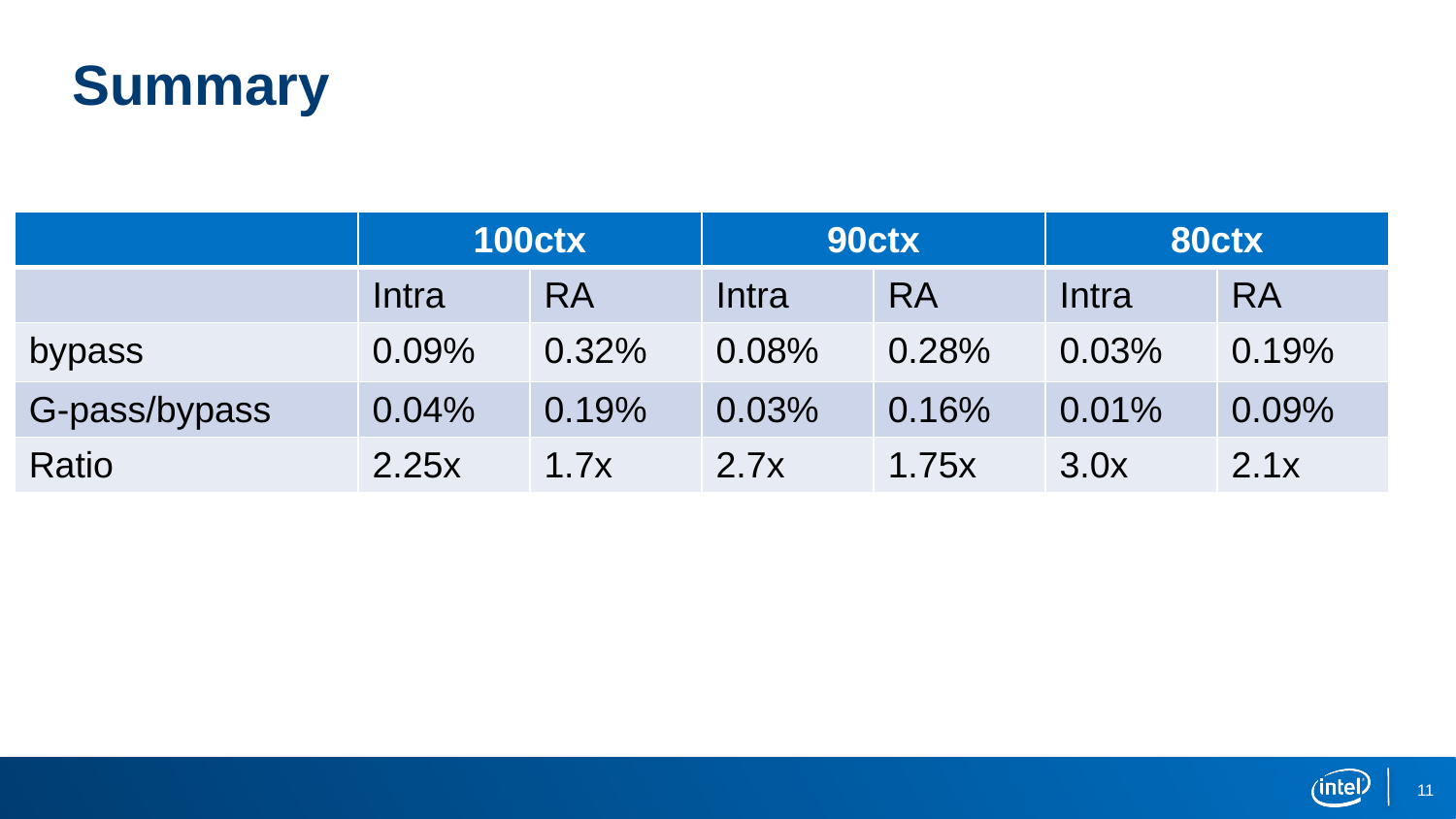

# Summary
|  | 100ctx |  | 90ctx |  | 80ctx |  |
| --- | --- | --- | --- | --- | --- | --- |
|  | Intra | RA | Intra | RA | Intra | RA |
| bypass | 0.09% | 0.32% | 0.08% | 0.28% | 0.03% | 0.19% |
| G-pass/bypass | 0.04% | 0.19% | 0.03% | 0.16% | 0.01% | 0.09% |
| Ratio | 2.25x | 1.7x | 2.7x | 1.75x | 3.0x | 2.1x |
11